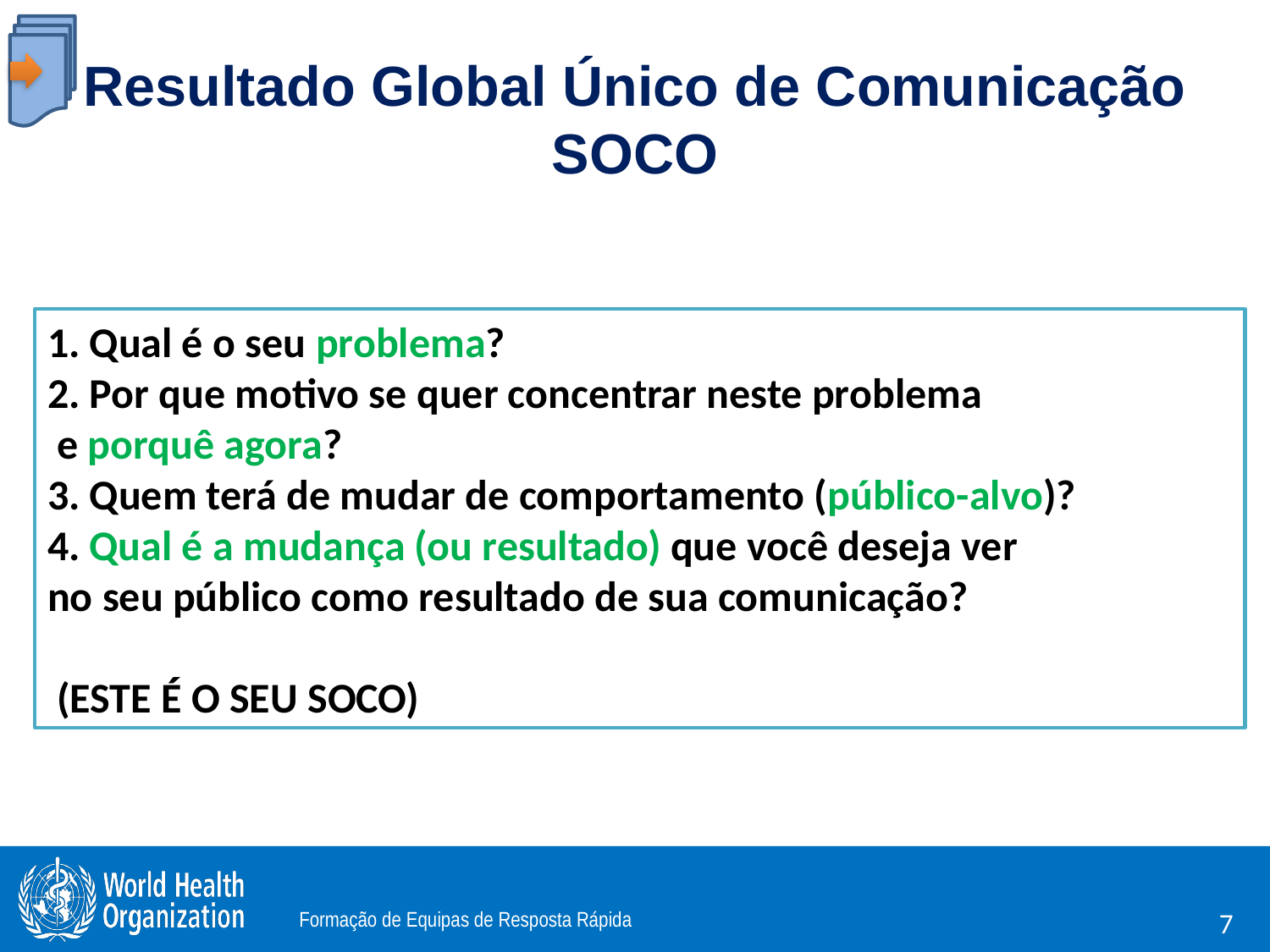

Desenvolvimento do SOCO
# Resultado Global Único de Comunicação SOCO
1. Qual é o seu problema?
2. Por que motivo se quer concentrar neste problema
 e porquê agora?
3. Quem terá de mudar de comportamento (público-alvo)?
4. Qual é a mudança (ou resultado) que você deseja ver
no seu público como resultado de sua comunicação?

 (ESTE É O SEU SOCO)